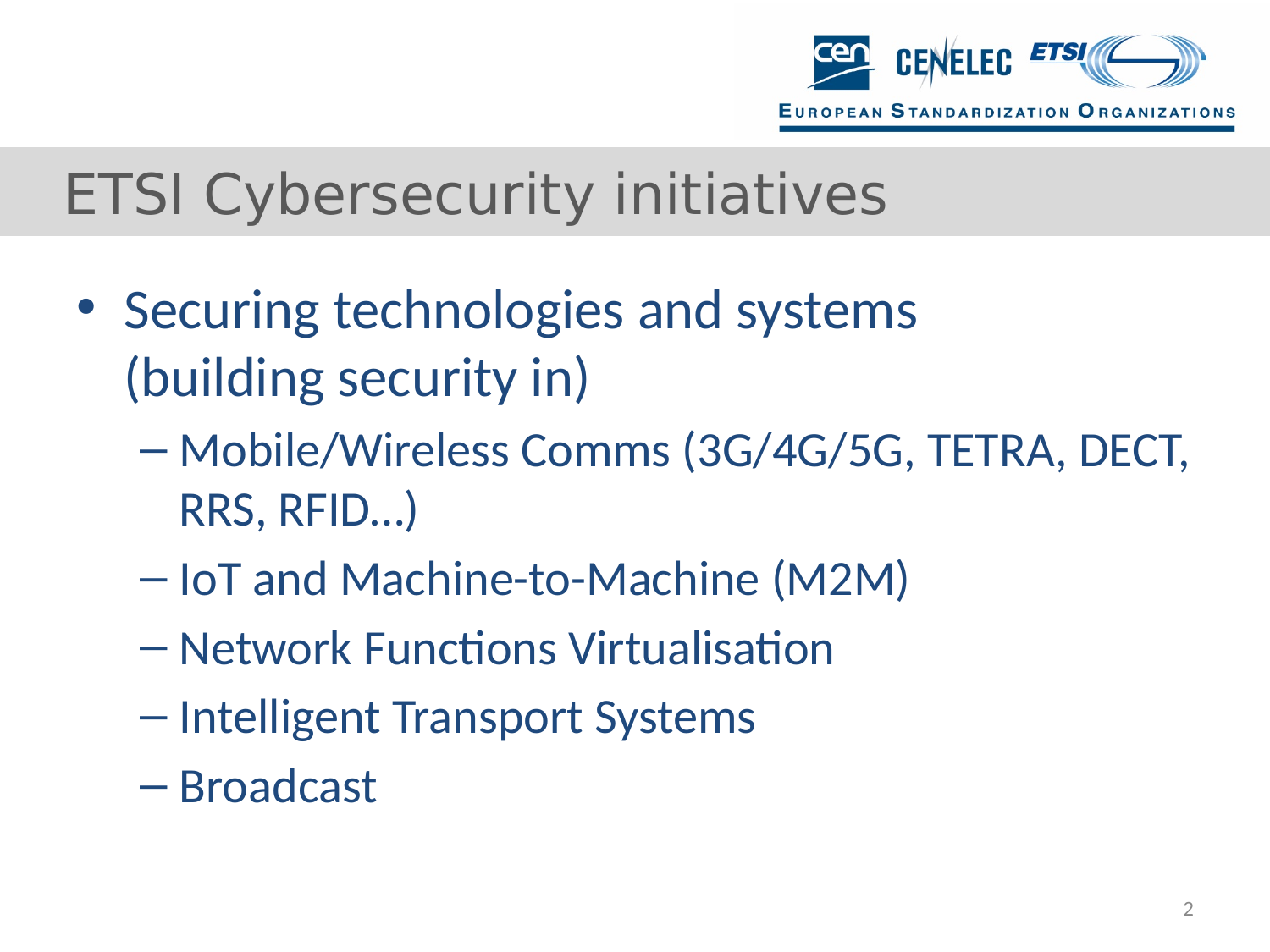

# ETSI Cybersecurity initiatives
Securing technologies and systems
(building security in)
Mobile/Wireless Comms (3G/4G/5G, TETRA, DECT, RRS, RFID…)
IoT and Machine-to-Machine (M2M)
Network Functions Virtualisation
Intelligent Transport Systems
Broadcast

2